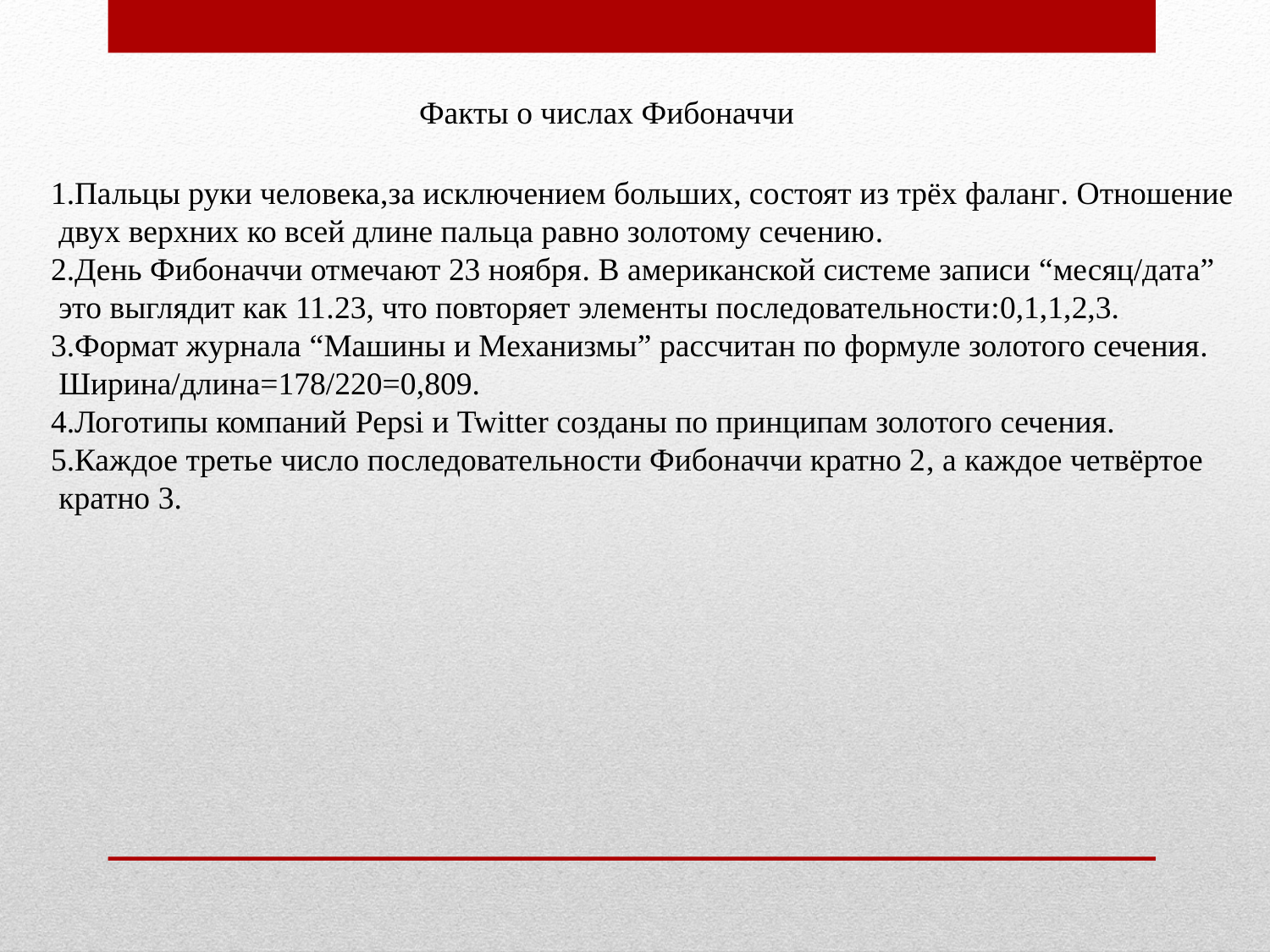

Факты о числах Фибоначчи
1.Пальцы руки человека,за исключением больших, состоят из трёх фаланг. Отношение
 двух верхних ко всей длине пальца равно золотому сечению.
2.День Фибоначчи отмечают 23 ноября. В американской системе записи “месяц/дата”
 это выглядит как 11.23, что повторяет элементы последовательности:0,1,1,2,3.
3.Формат журнала “Машины и Механизмы” рассчитан по формуле золотого сечения.
 Ширина/длина=178/220=0,809.
4.Логотипы компаний Pepsi и Twitter созданы по принципам золотого сечения.
5.Каждое третье число последовательности Фибоначчи кратно 2, а каждое четвёртое
 кратно 3.